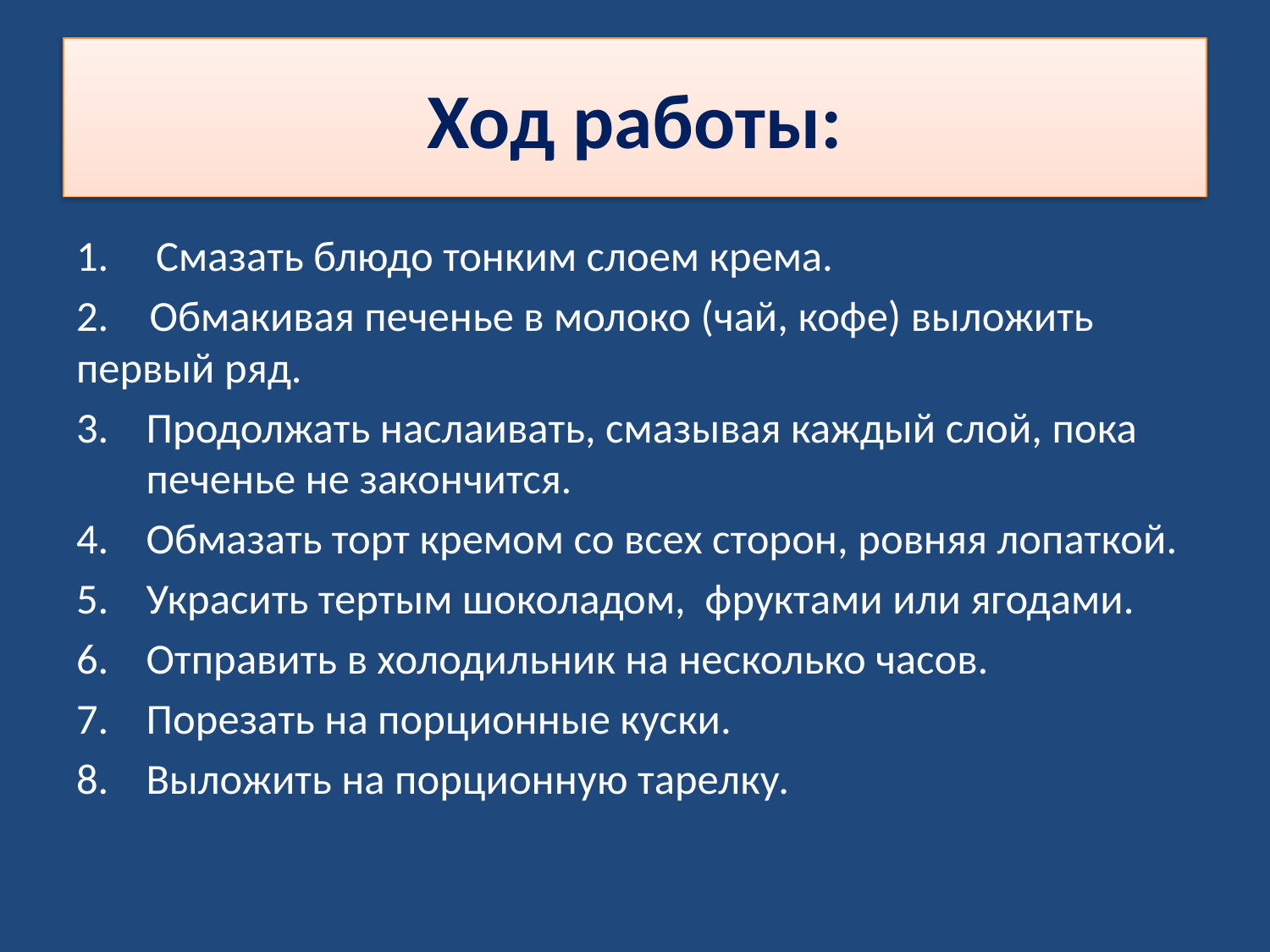

# Ход работы:
 Смазать блюдо тонким слоем крема.
     Обмакивая печенье в молоко (чай, кофе) выложить первый ряд.
Продолжать наслаивать, смазывая каждый слой, пока печенье не закончится.
Обмазать торт кремом со всех сторон, ровняя лопаткой.
Украсить тертым шоколадом,  фруктами или ягодами.
Отправить в холодильник на несколько часов.
Порезать на порционные куски.
Выложить на порционную тарелку.